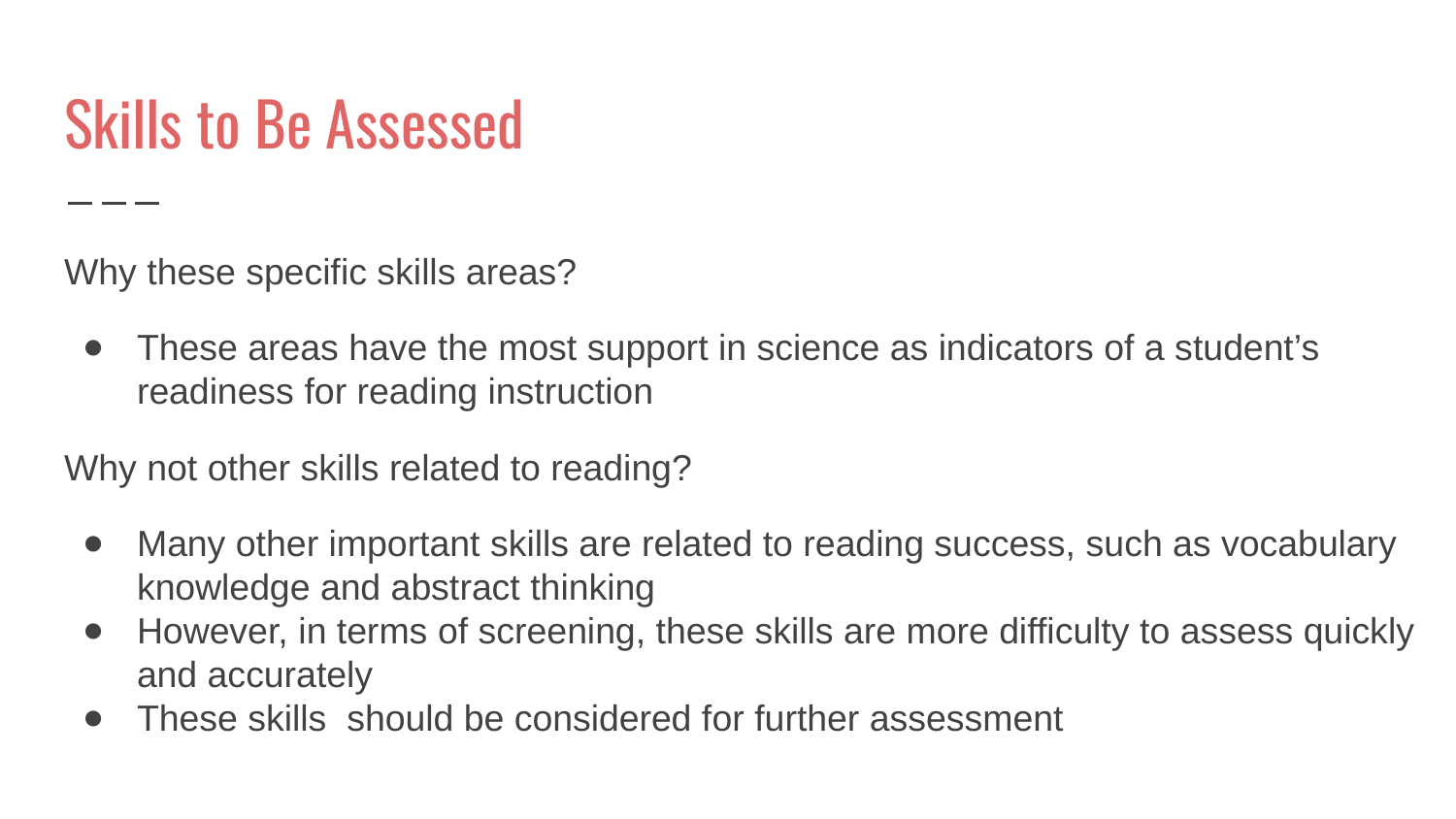

# Skills to Be Assessed
Why these specific skills areas?
These areas have the most support in science as indicators of a student’s readiness for reading instruction
Why not other skills related to reading?
Many other important skills are related to reading success, such as vocabulary knowledge and abstract thinking
However, in terms of screening, these skills are more difficulty to assess quickly and accurately
These skills  should be considered for further assessment